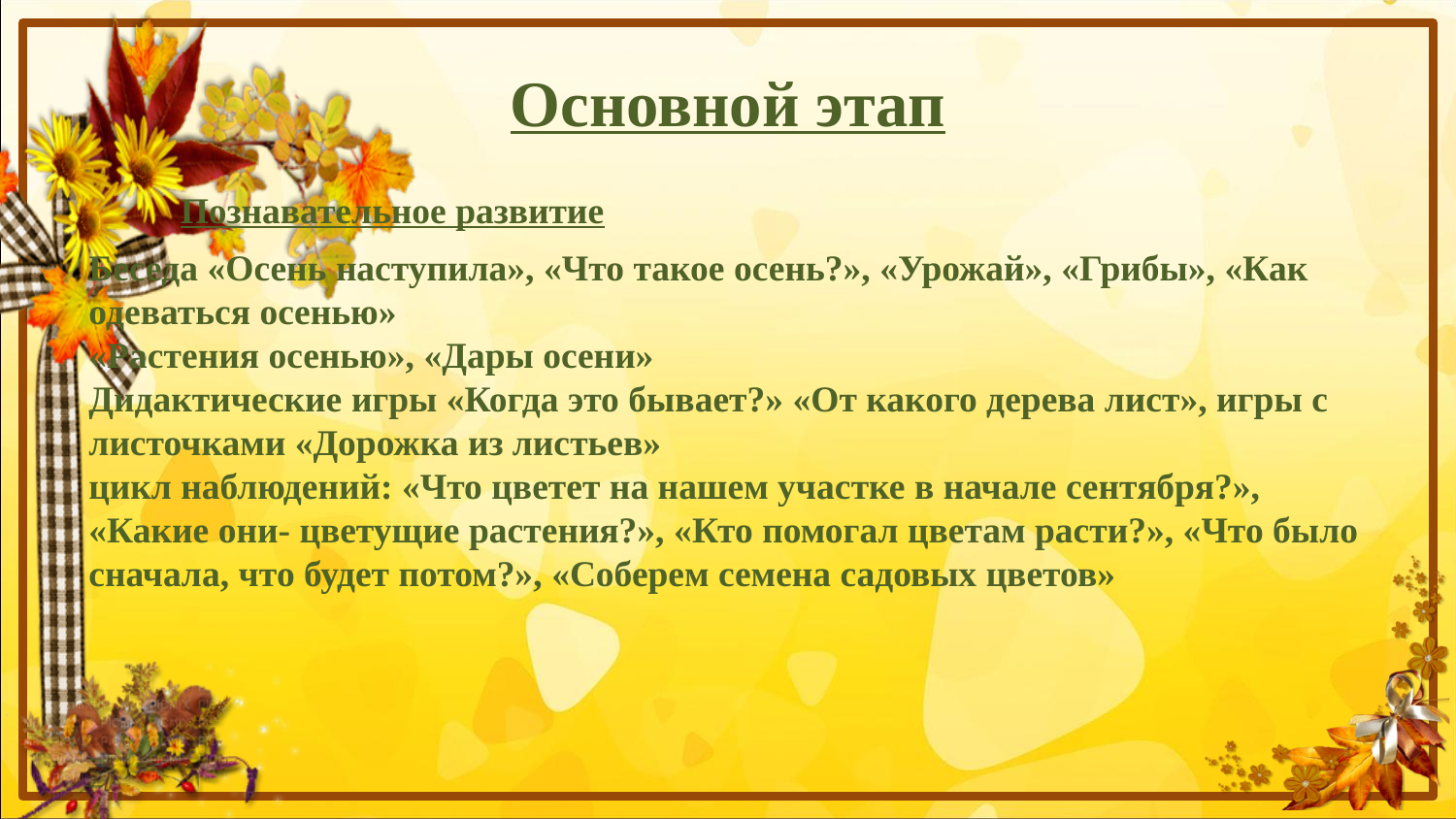

# Основной этап
Познавательное развитие

Беседа «Осень наступила», «Что такое осень?», «Урожай», «Грибы», «Как одеваться осенью»
«Растения осенью», «Дары осени»
Дидактические игры «Когда это бывает?» «От какого дерева лист», игры с листочками «Дорожка из листьев»
цикл наблюдений: «Что цветет на нашем участке в начале сентября?», «Какие они- цветущие растения?», «Кто помогал цветам расти?», «Что было сначала, что будет потом?», «Соберем семена садовых цветов»